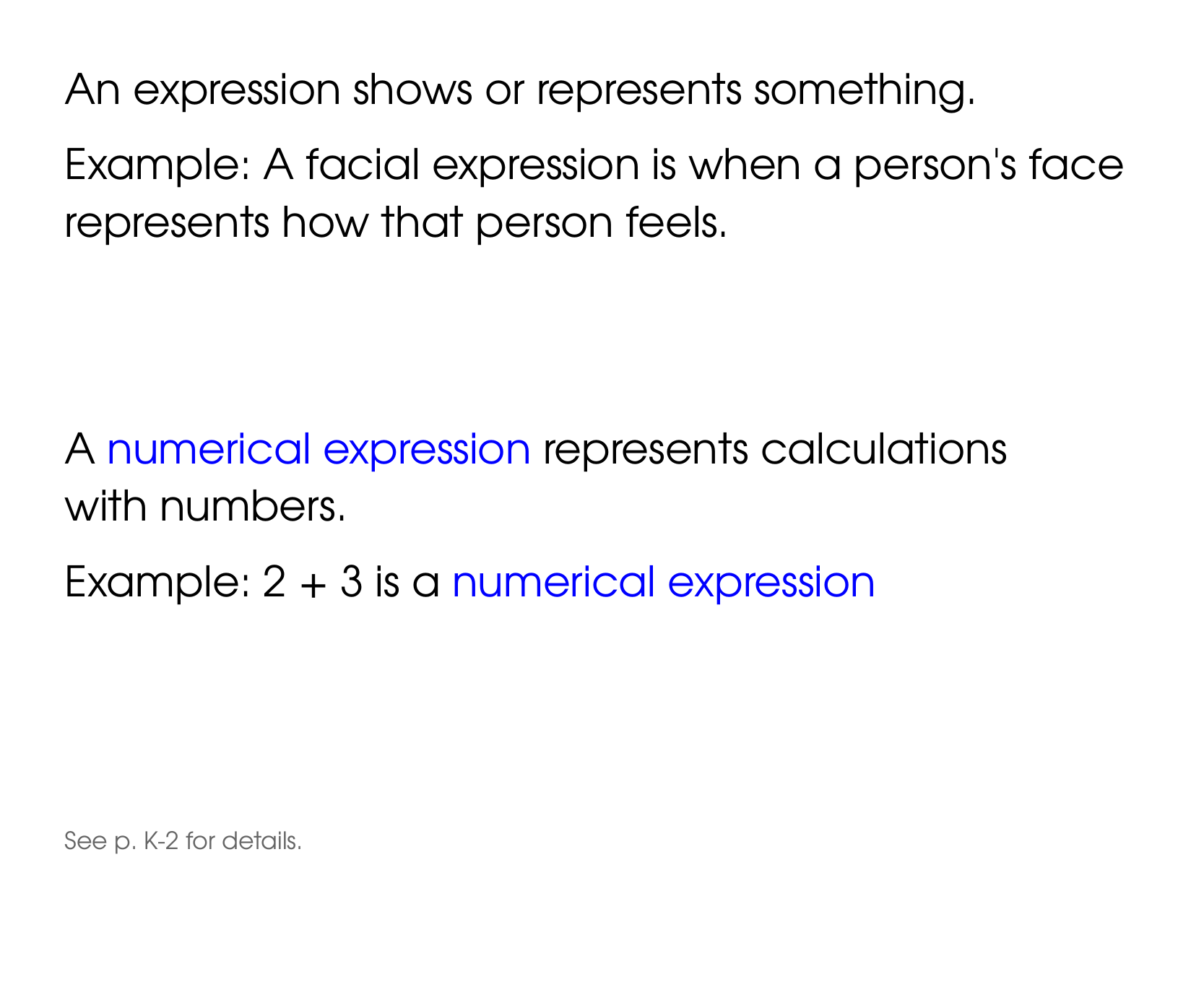

An expression shows or represents something.
Example: A facial expression is when a person's face represents how that person feels.
A numerical expression represents calculations with numbers.
Example: 2 + 3 is a numerical expression
See p. K-2 for details.